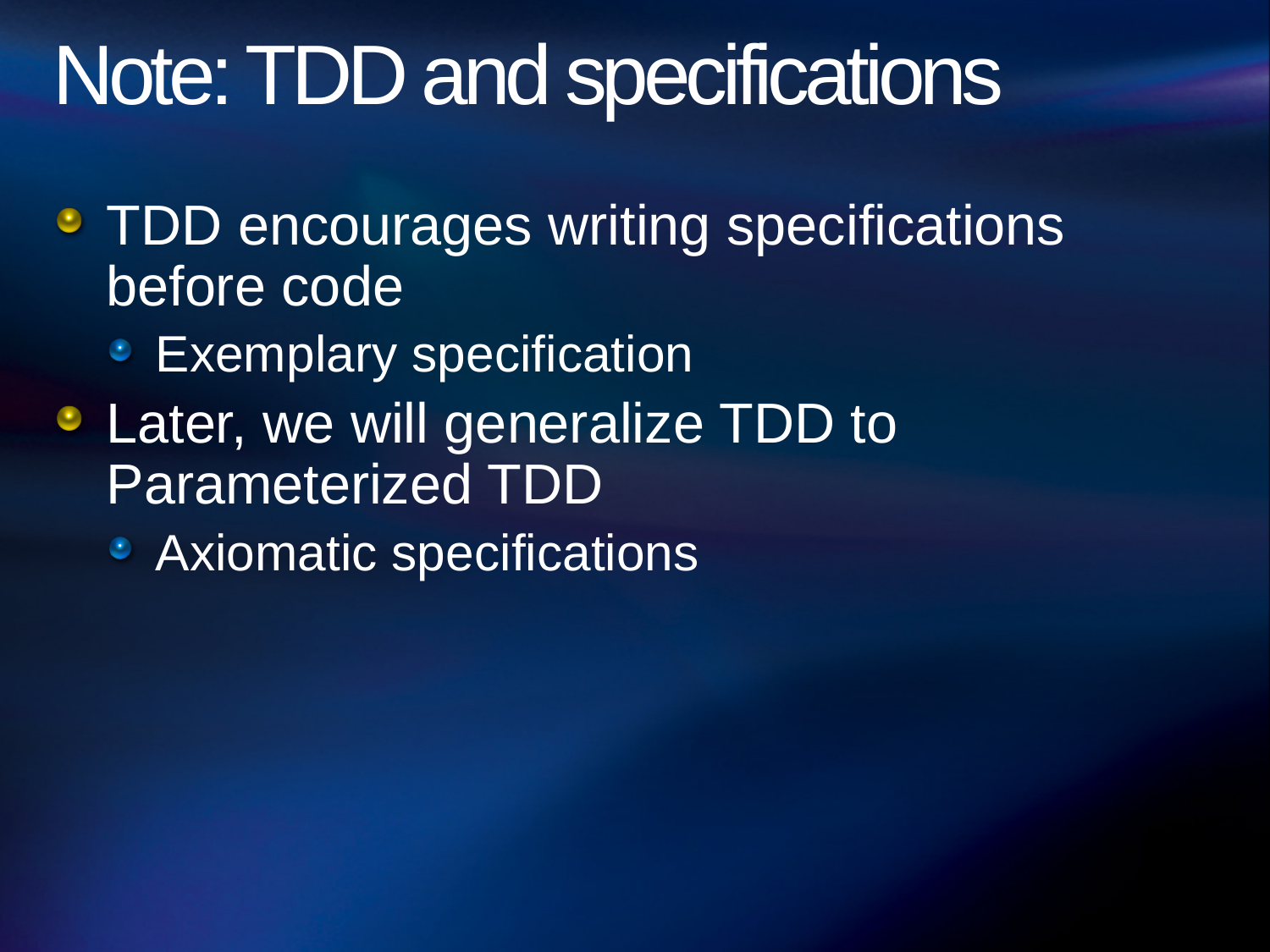

# Note: TDD and specifications
TDD encourages writing specifications before code
Exemplary specification
Later, we will generalize TDD to
Parameterized TDD
Axiomatic specifications